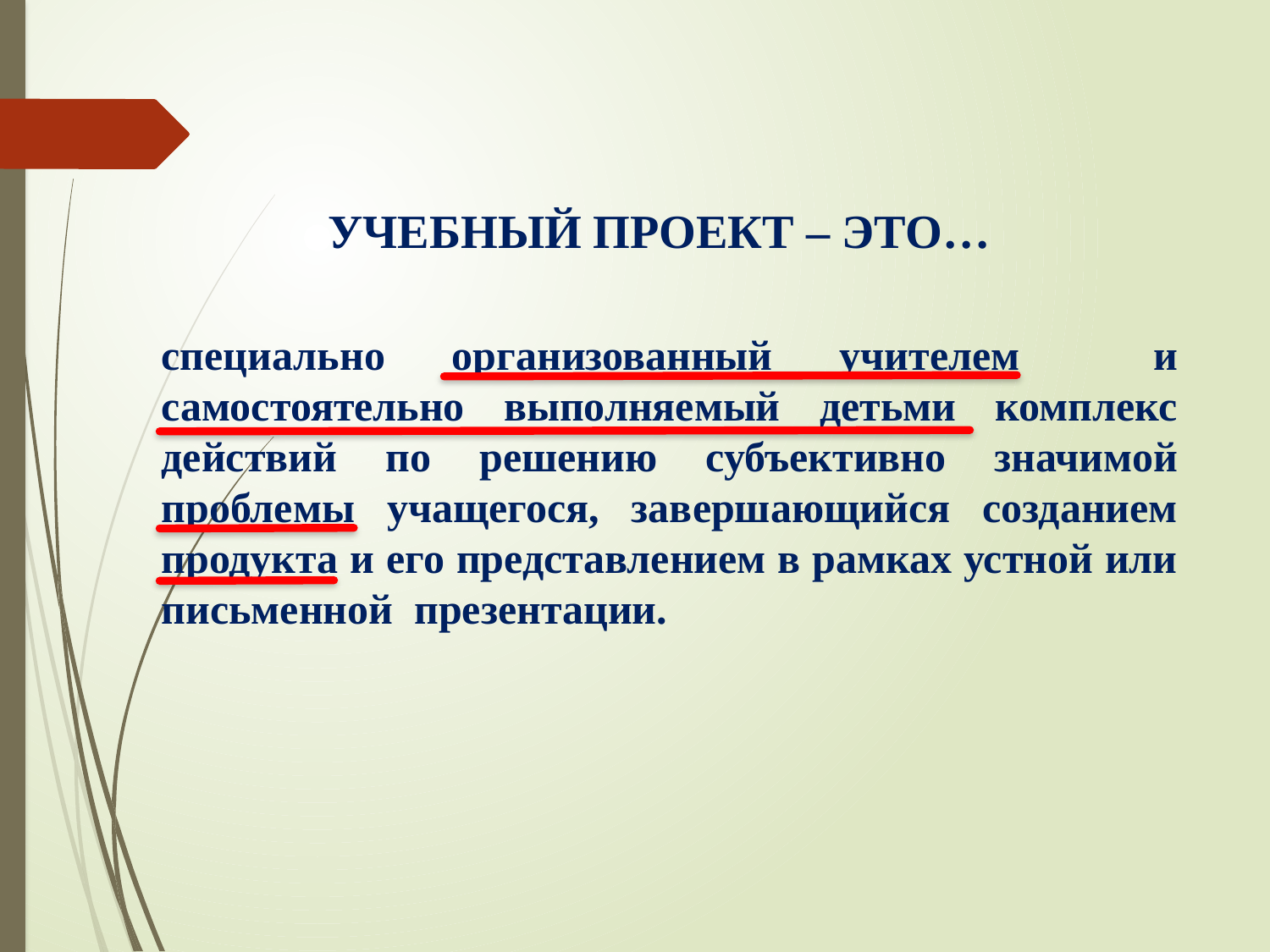

Учебный Проект – это…
специально организованный учителем  и самостоятельно выполняемый детьми комплекс действий по решению субъективно значимой проблемы учащегося, завершающийся созданием продукта и его представлением в рамках устной или письменной  презентации.